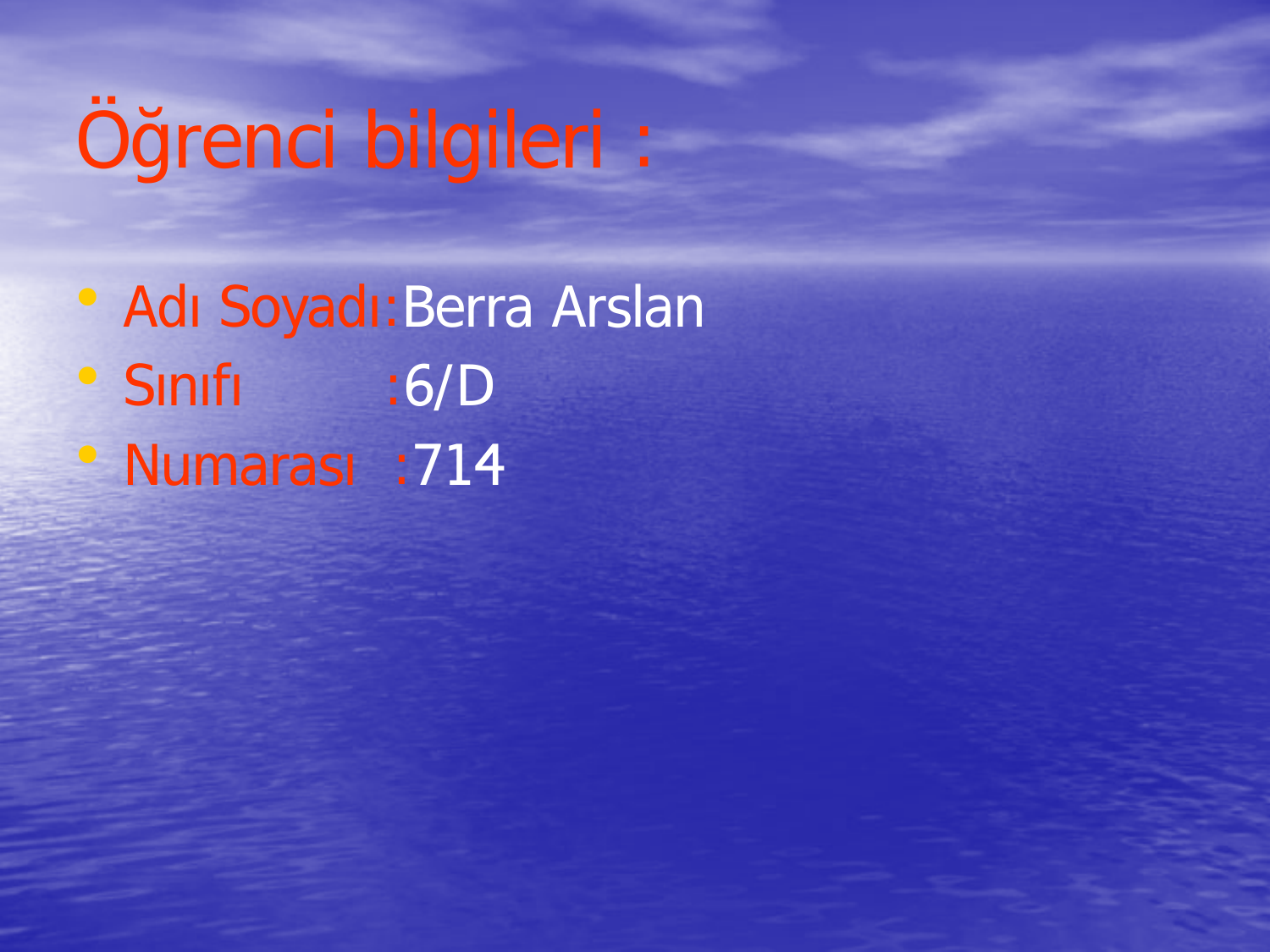

# Öğrenci bilgileri :
Adı Soyadı:Berra Arslan
Sınıfı        :6/D
Numarası  :714